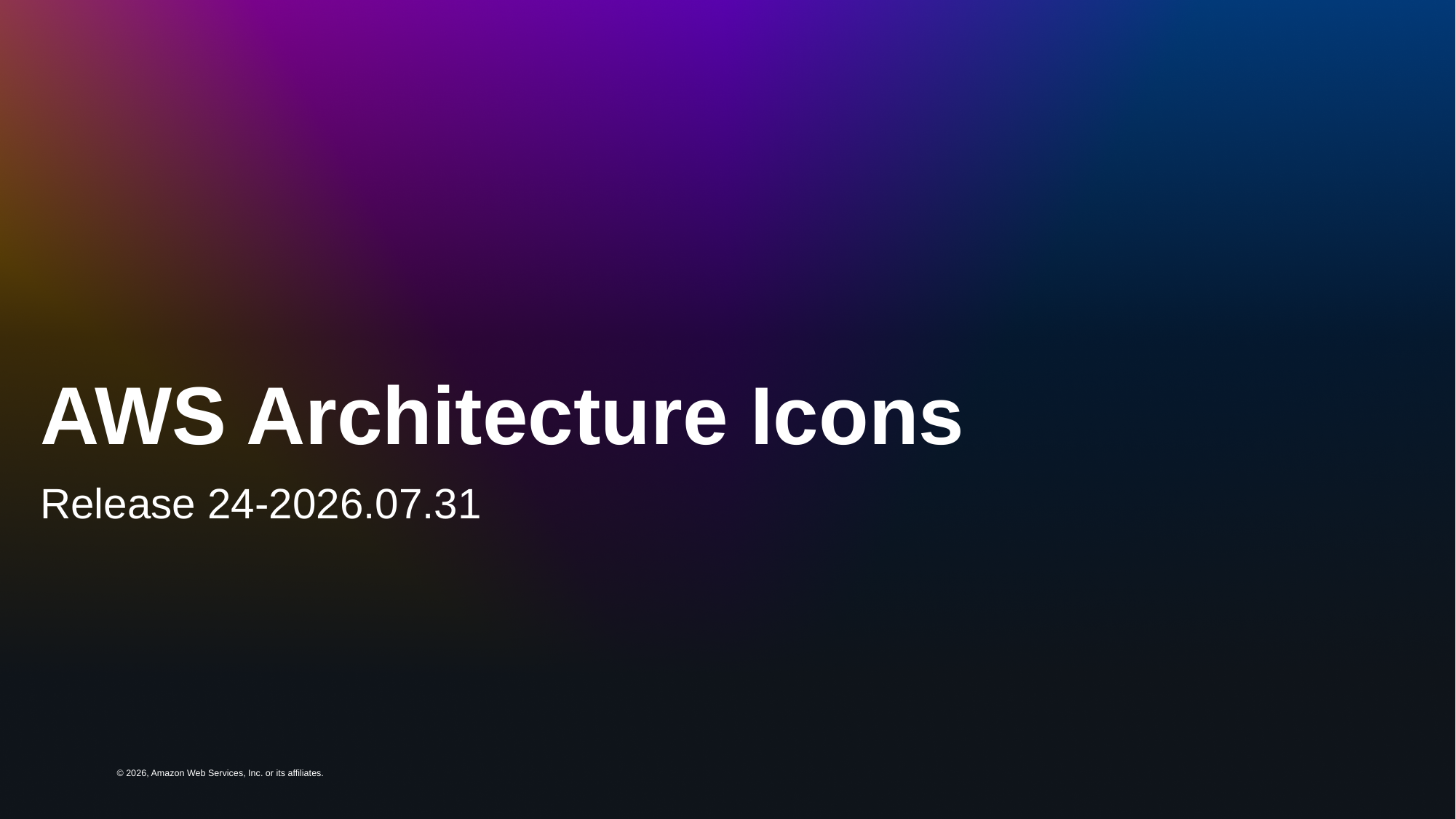

# AWS Architecture Icons
Release 24-2026.07.31
© 2026, Amazon Web Services, Inc. or its affiliates.